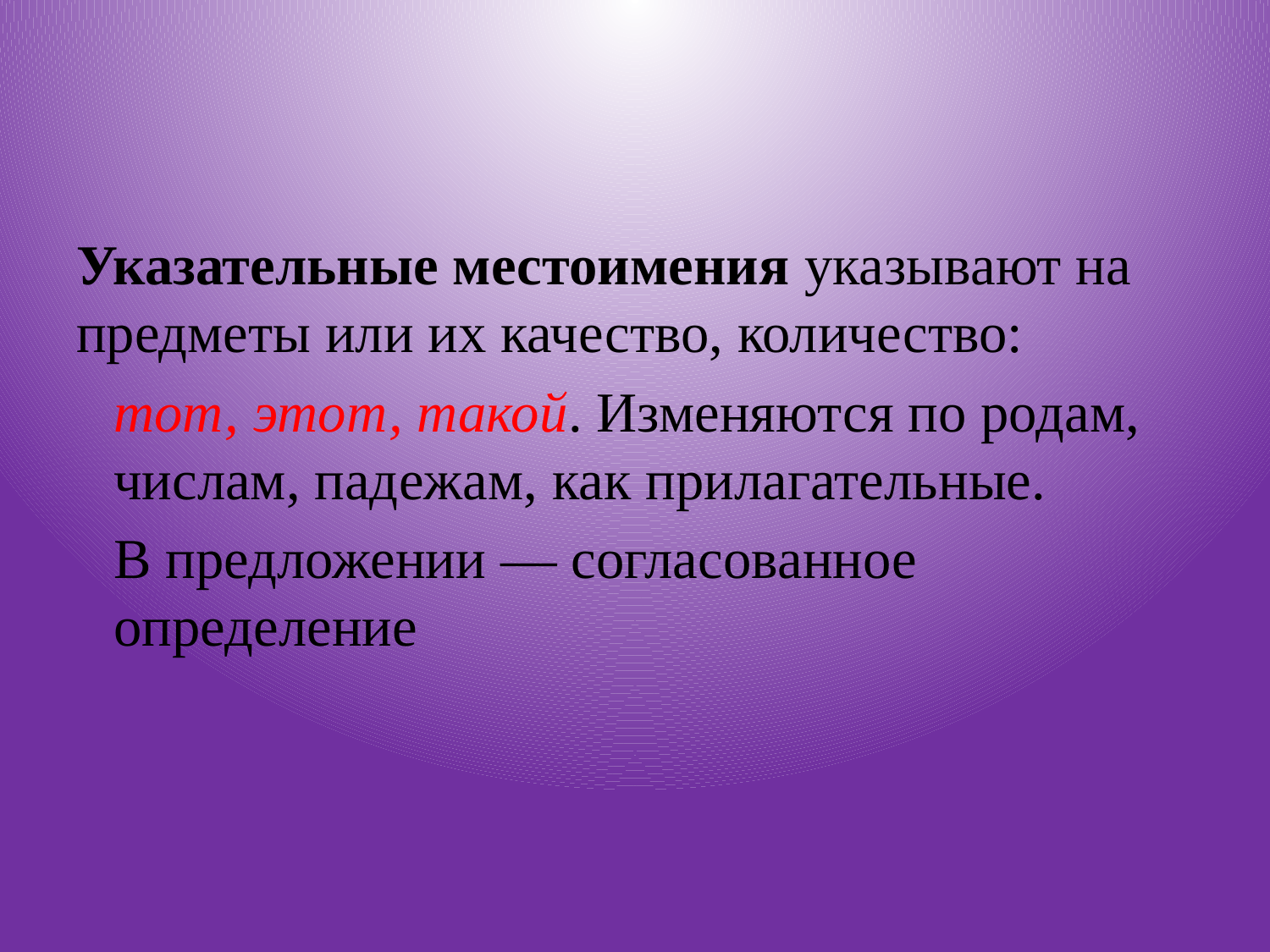

#
Указательные местоимения указывают на предметы или их качество, количество:
тот, этот, такой. Изменяются по родам, числам, падежам, как прилагательные.
В предложении — согласованное определение